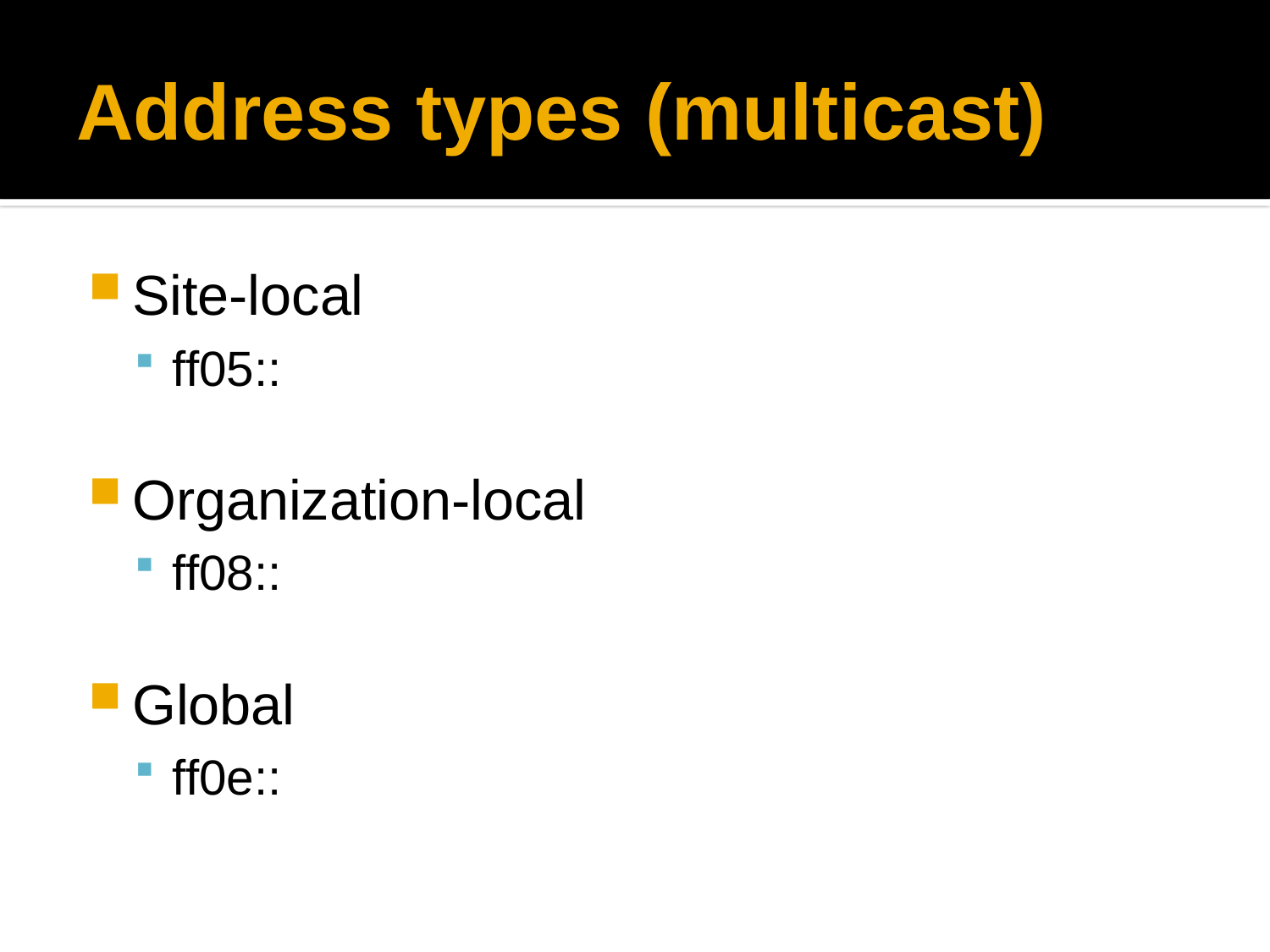

# Address types (multicast)
Site-local
ff05::

Organization-local
ff08::

Global
ff0e::